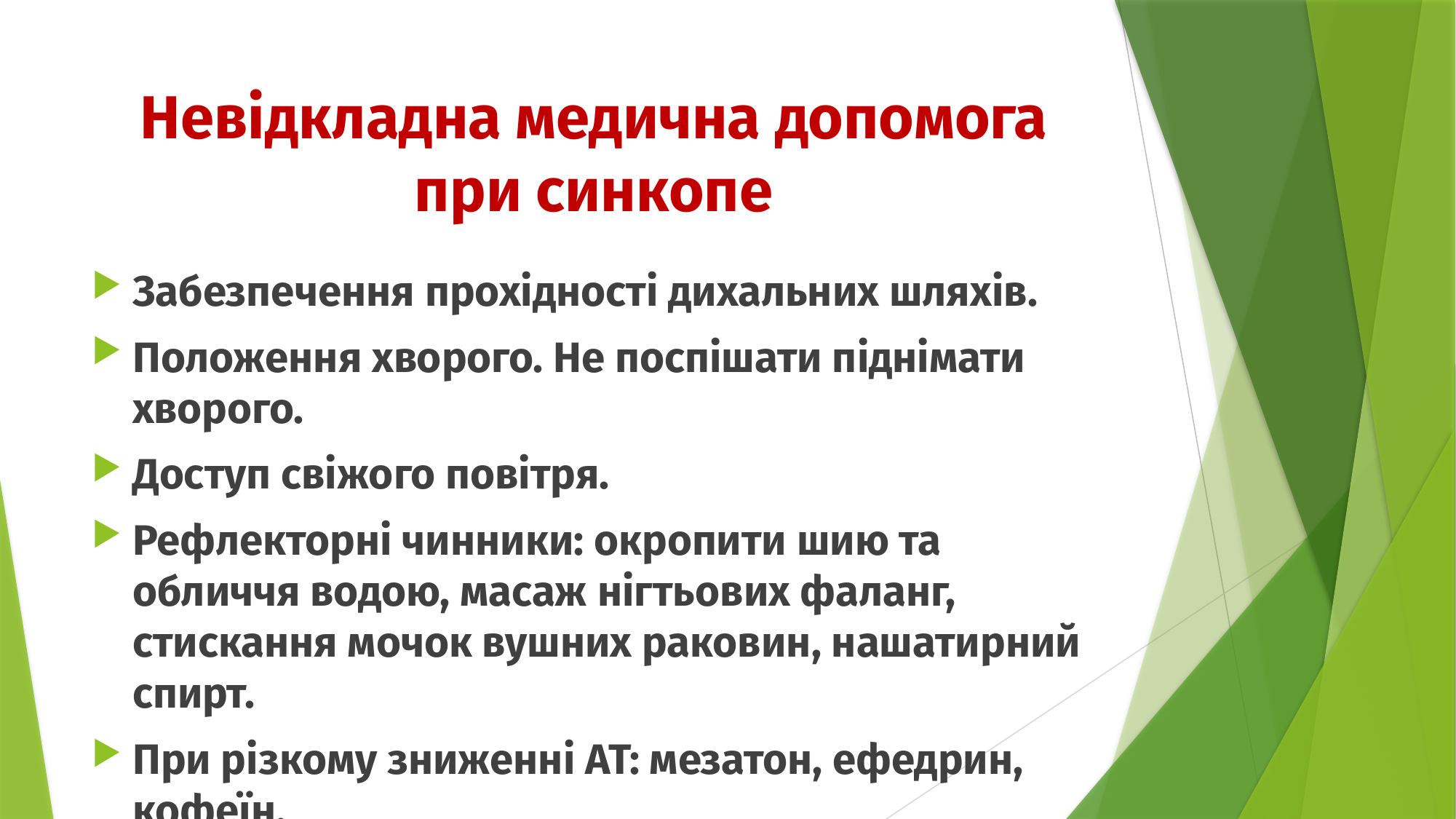

# Невідкладна медична допомога при синкопе
Забезпечення прохідності дихальних шляхів.
Положення хворого. Не поспішати піднімати хворого.
Доступ свіжого повітря.
Рефлекторні чинники: окропити шию та обличчя водою, масаж нігтьових фаланг, стискання мочок вушних раковин, нашатирний спирт.
При різкому зниженні АТ: мезатон, ефедрин, кофеїн.